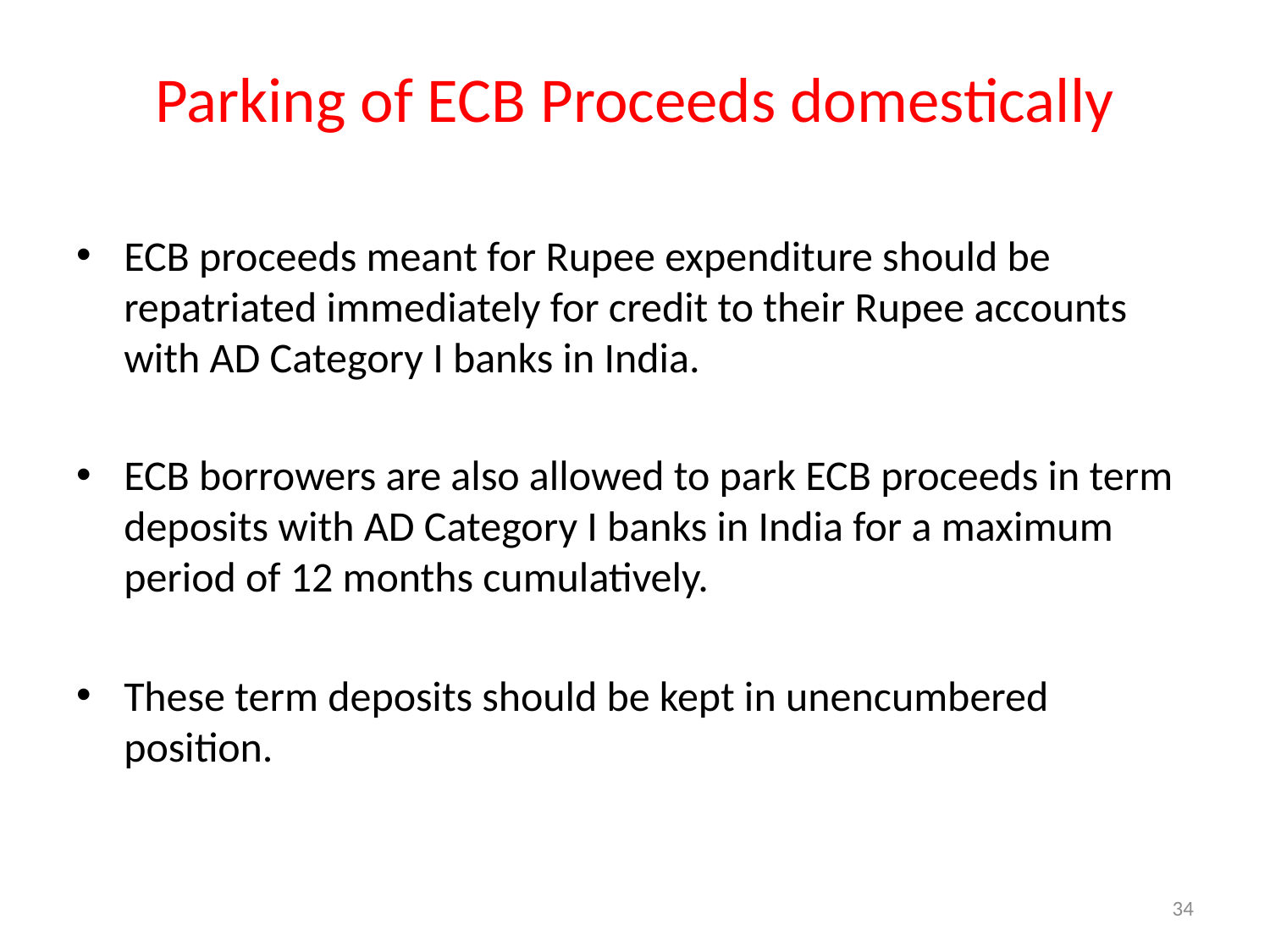

# Parking of ECB Proceeds domestically
ECB proceeds meant for Rupee expenditure should be repatriated immediately for credit to their Rupee accounts with AD Category I banks in India.

ECB borrowers are also allowed to park ECB proceeds in term deposits with AD Category I banks in India for a maximum period of 12 months cumulatively.

These term deposits should be kept in unencumbered position.
34